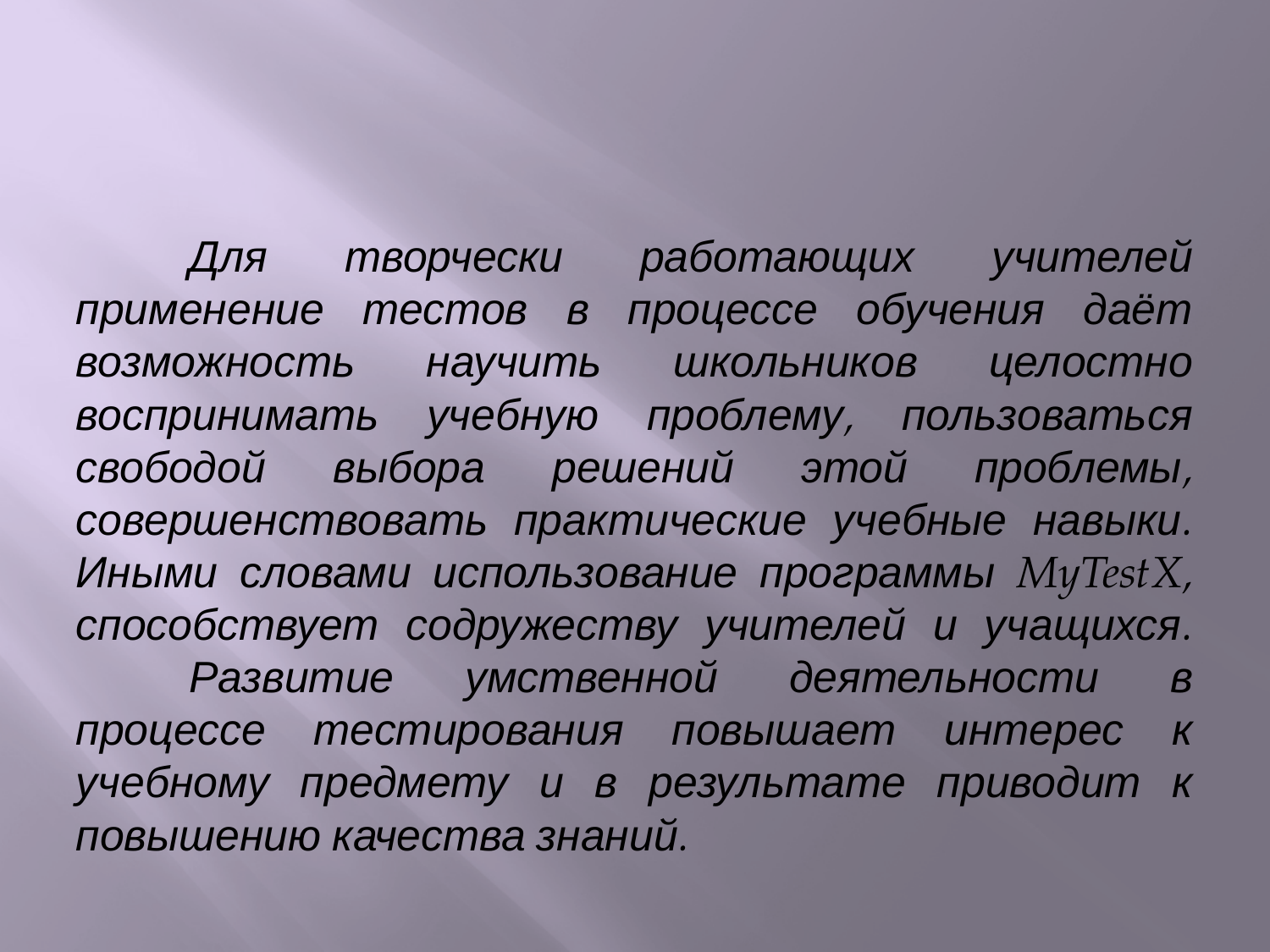

#
	Для творчески работающих учителей применение тестов в процессе обучения даёт возможность научить школьников целостно воспринимать учебную проблему, пользоваться свободой выбора решений этой проблемы, совершенствовать практические учебные навыки. Иными словами использование программы MyTestX, способствует содружеству учителей и учащихся. 	Развитие умственной деятельности в процессе тестирования повышает интерес к учебному предмету и в результате приводит к повышению качества знаний.